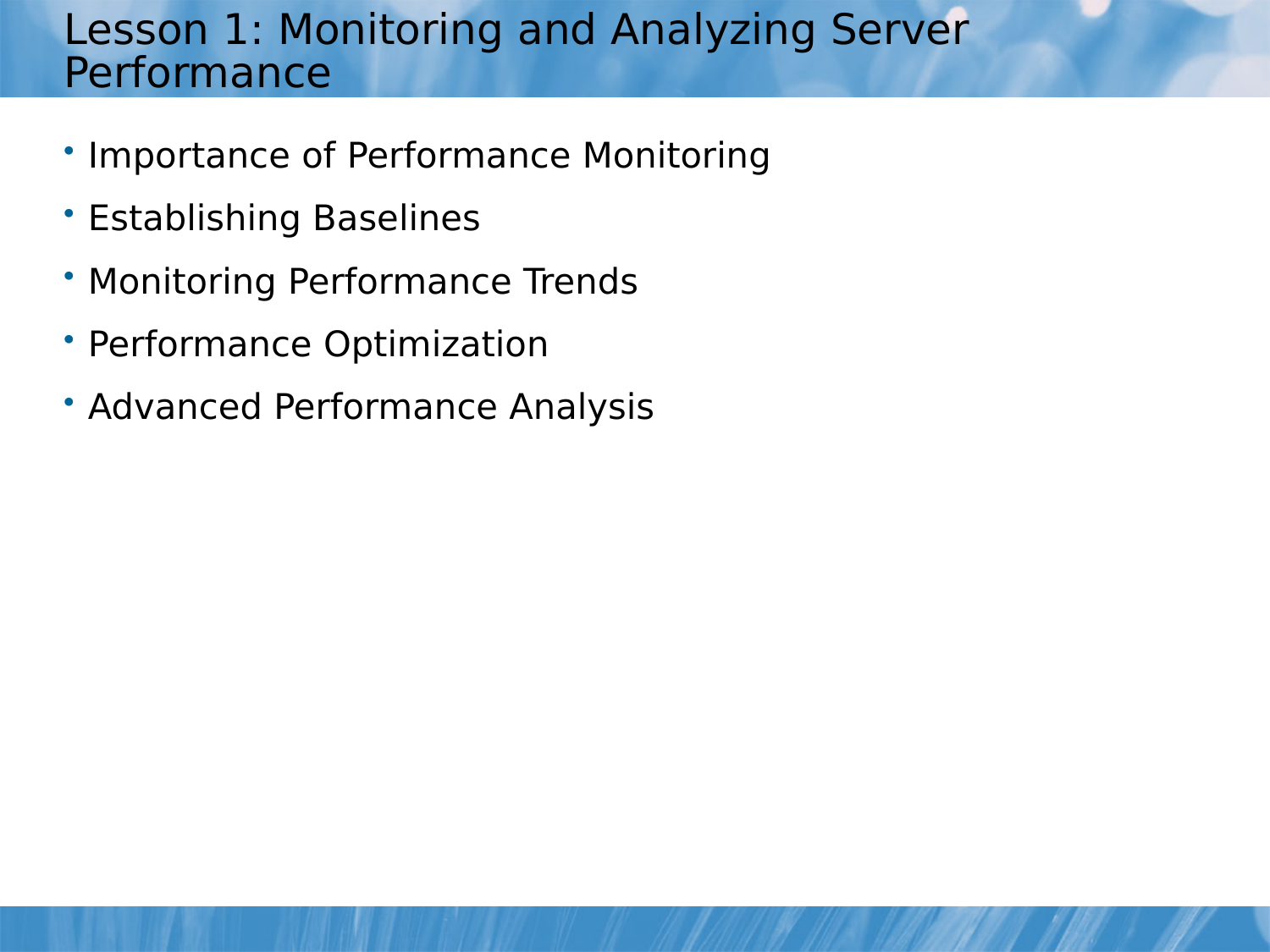

# Lesson 1: Monitoring and Analyzing Server Performance
Importance of Performance Monitoring
Establishing Baselines
Monitoring Performance Trends
Performance Optimization
Advanced Performance Analysis